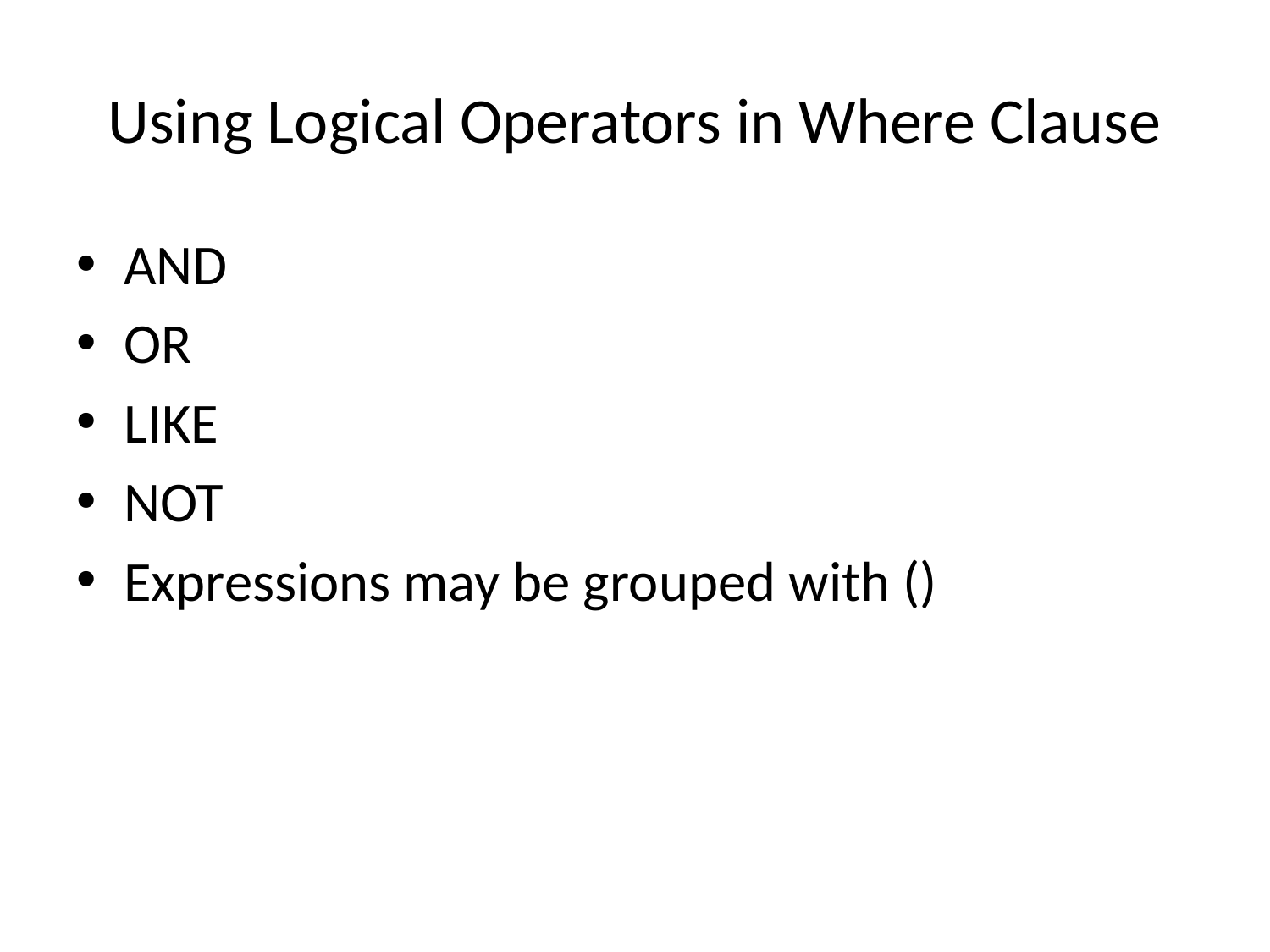

# Using Logical Operators in Where Clause
AND
OR
LIKE
NOT
Expressions may be grouped with ()